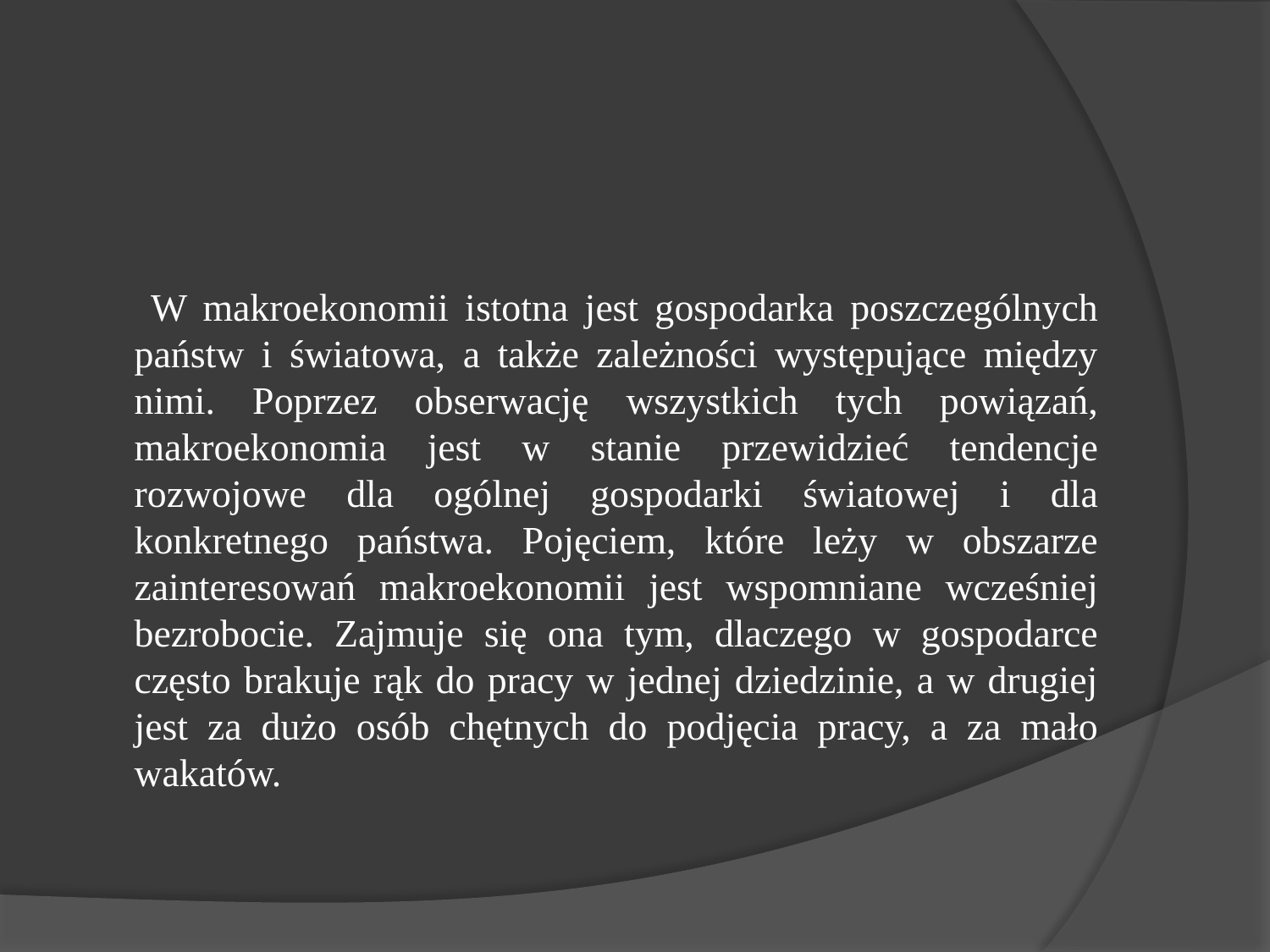

#

	 W makroekonomii istotna jest gospodarka poszczególnych państw i światowa, a także zależności występujące między nimi. Poprzez obserwację wszystkich tych powiązań, makroekonomia jest w stanie przewidzieć tendencje rozwojowe dla ogólnej gospodarki światowej i dla konkretnego państwa. Pojęciem, które leży w obszarze zainteresowań makroekonomii jest wspomniane wcześniej bezrobocie. Zajmuje się ona tym, dlaczego w gospodarce często brakuje rąk do pracy w jednej dziedzinie, a w drugiej jest za dużo osób chętnych do podjęcia pracy, a za mało wakatów.